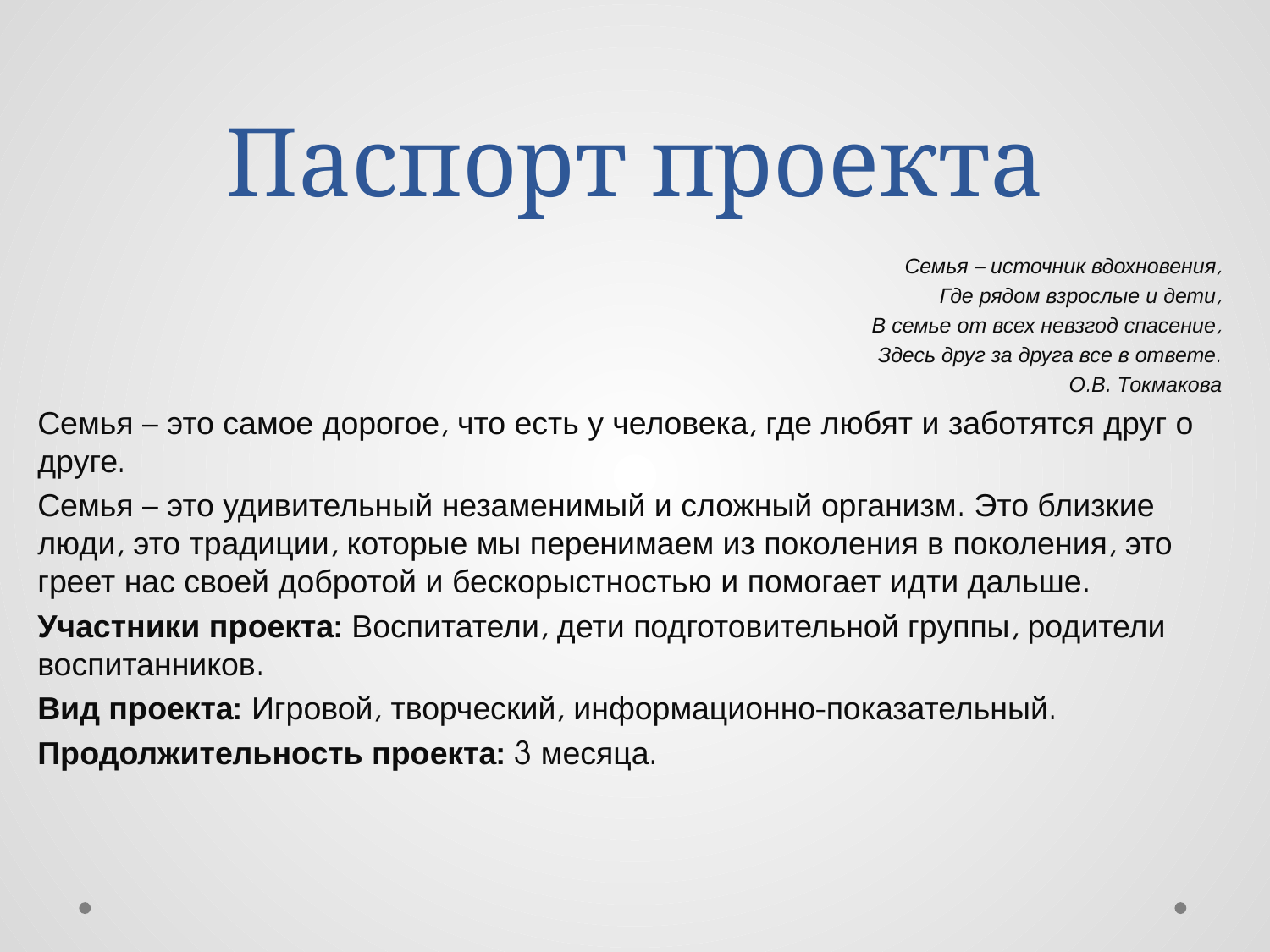

# Паспорт проекта
Семья – источник вдохновения,
Где рядом взрослые и дети,
В семье от всех невзгод спасение,
Здесь друг за друга все в ответе.
О.В. Токмакова
Семья – это самое дорогое, что есть у человека, где любят и заботятся друг о друге.
Семья – это удивительный незаменимый и сложный организм. Это близкие люди, это традиции, которые мы перенимаем из поколения в поколения, это греет нас своей добротой и бескорыстностью и помогает идти дальше.
Участники проекта: Воспитатели, дети подготовительной группы, родители воспитанников.
Вид проекта: Игровой, творческий, информационно-показательный.
Продолжительность проекта: 3 месяца.